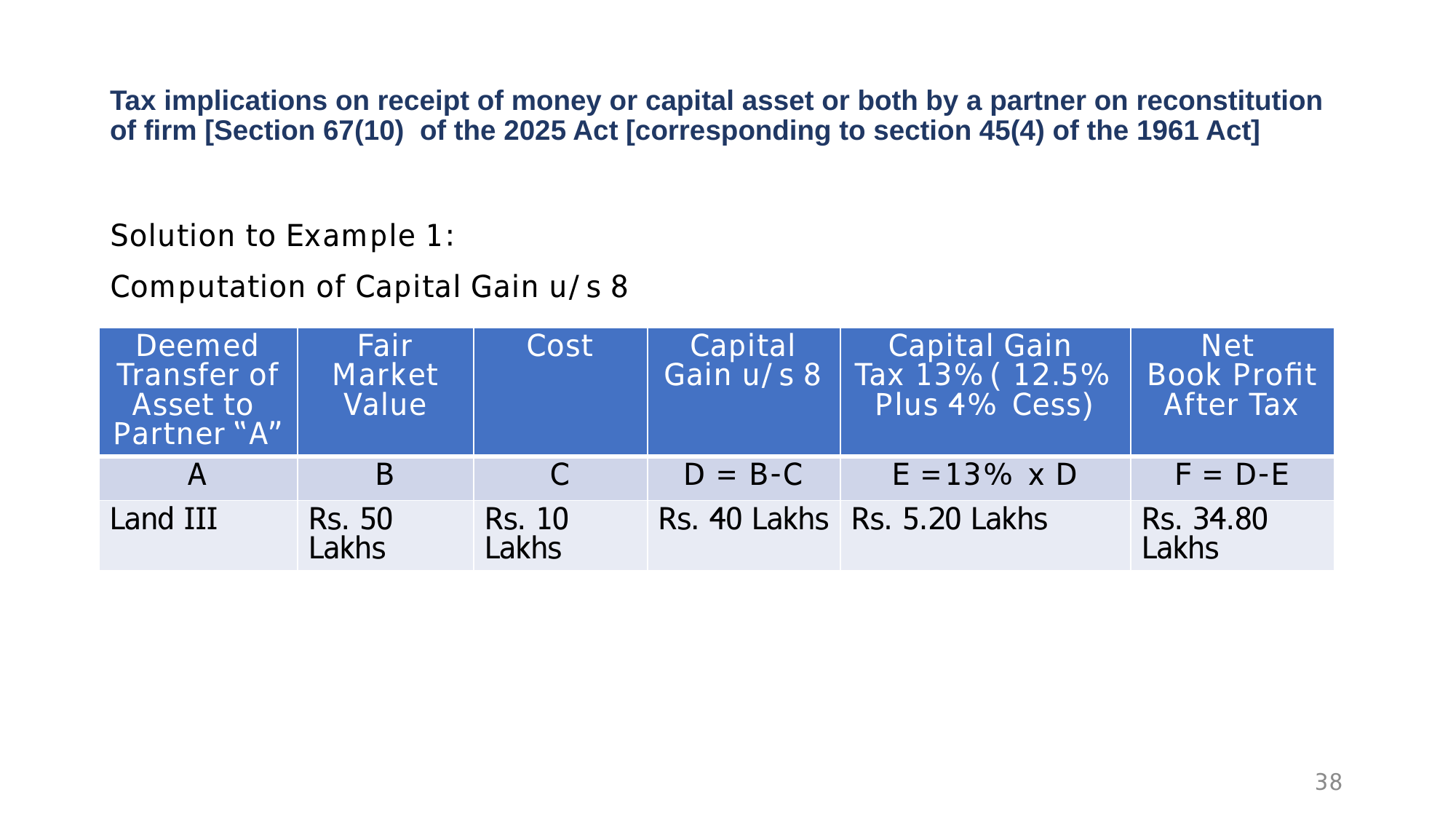

# Tax implications on receipt of money or capital asset or both by a partner on reconstitution of firm [Section 67(10)  of the 2025 Act [corresponding to section 45(4) of the 1961 Act]
Solution to Example 1:
Computation of Capital Gain u/s 8

| Deemed Transfer of Asset to Partner “A” | Fair Market Value | Cost | Capital Gain u/s 8 | Capital Gain Tax 13%( 12.5% Plus 4% Cess) | Net Book Profit After Tax |
| --- | --- | --- | --- | --- | --- |
| A | B | C | D = B-C | E =13% x D | F = D-E |
| Land III | Rs. 50 Lakhs | Rs. 10 Lakhs | Rs. 40 Lakhs | Rs. 5.20 Lakhs | Rs. 34.80 Lakhs |
38